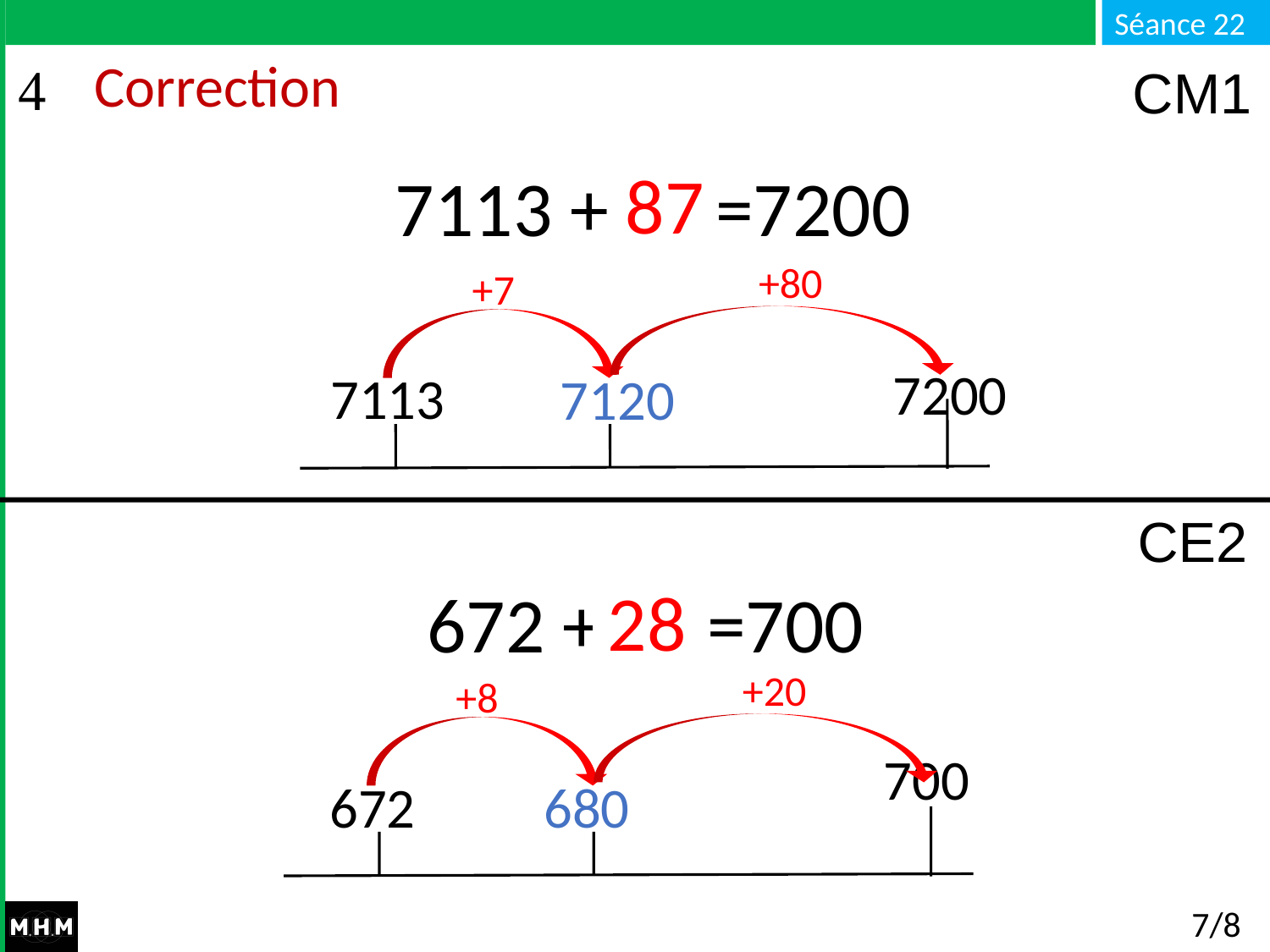

# Correction
CM1
87
 7113 + …  =7200
+80
+7

7200
7113
7120

CE2
28
 672 + …  =700
+20
+8

700
672
680
7/8